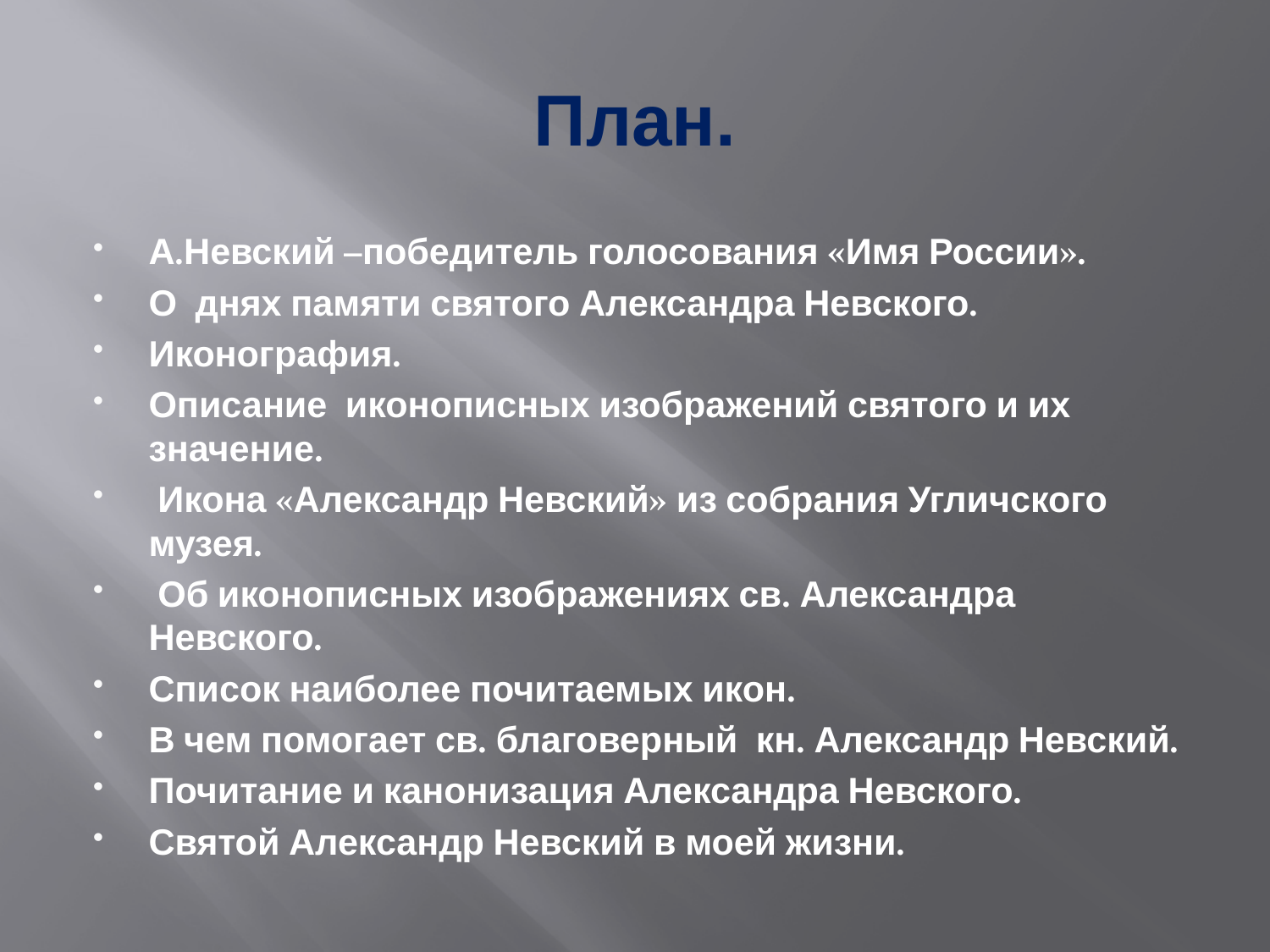

# План.
А.Невский –победитель голосования «Имя России».
О  днях памяти святого Александра Невского.
Иконография.
Описание  иконописных изображений святого и их значение.
 Икона «Александр Невский» из собрания Угличского музея.
 Об иконописных изображениях св. Александра Невского.
Список наиболее почитаемых икон.
В чем помогает св. благоверный  кн. Александр Невский.
Почитание и канонизация Александра Невского.
Святой Александр Невский в моей жизни.